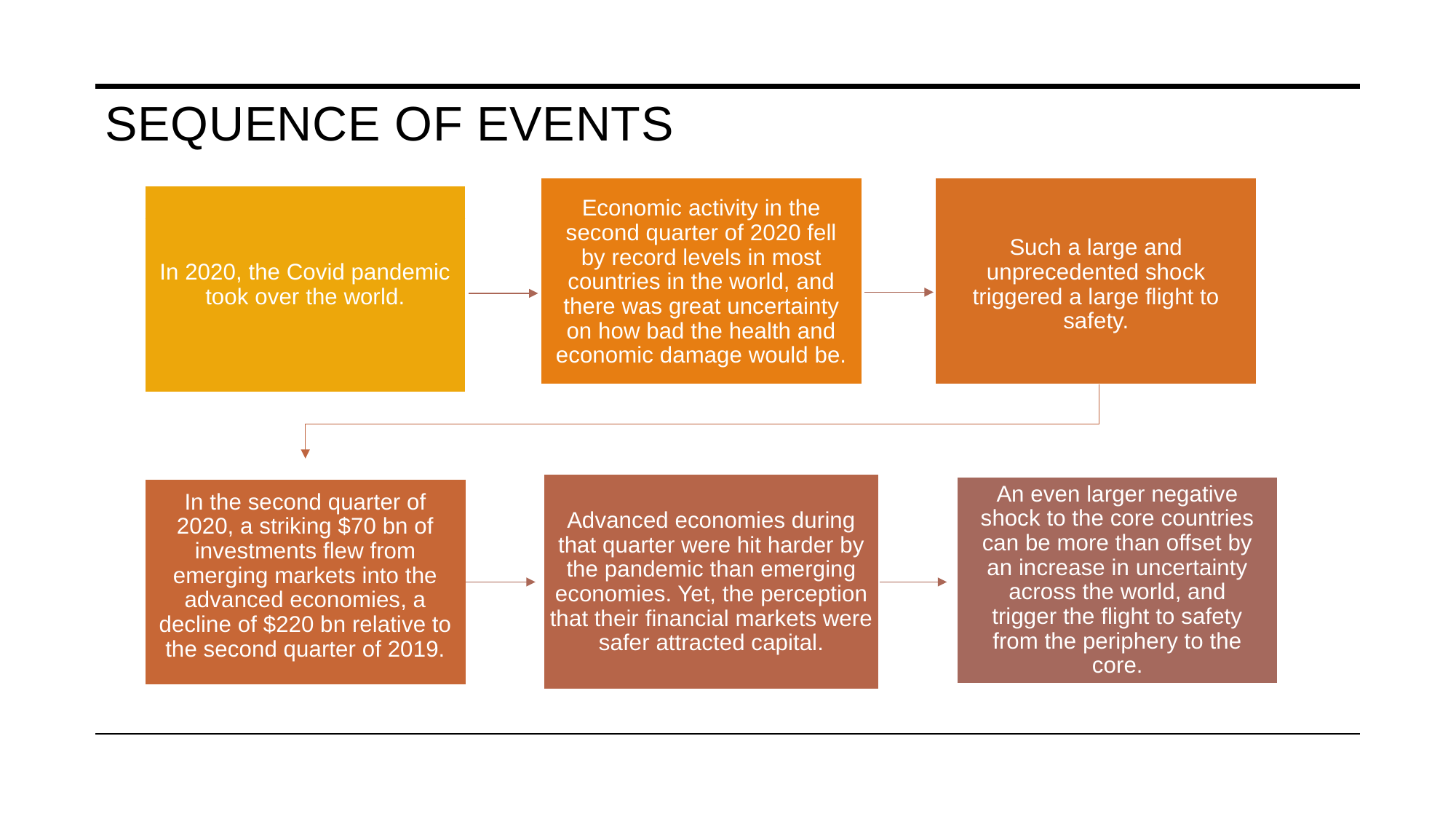

# Sequence of events

Such a large and unprecedented shock triggered a large flight to safety.

Economic activity in the second quarter of 2020 fell by record levels in most countries in the world, and there was great uncertainty on how bad the health and economic damage would be.

In 2020, the Covid pandemic took over the world.

In the second quarter of 2020, a striking $70 bn of investments flew from emerging markets into the advanced economies, a decline of $220 bn relative to the second quarter of 2019.

An even larger negative shock to the core countries can be more than offset by an increase in uncertainty across the world, and trigger the flight to safety from the periphery to the core.

Advanced economies during that quarter were hit harder by the pandemic than emerging economies. Yet, the perception that their financial markets were safer attracted capital.